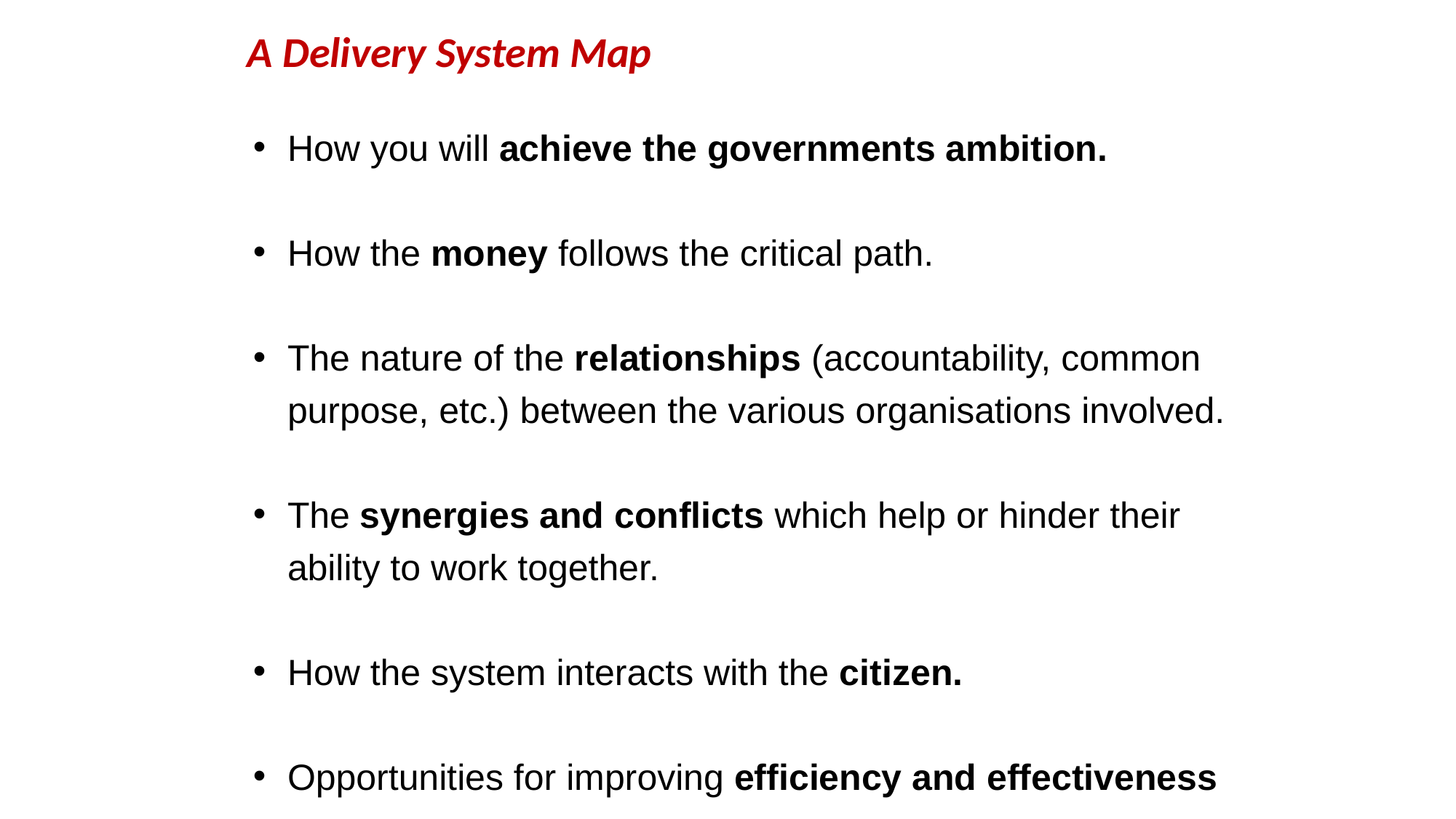

# A Delivery System Map

How you will achieve the governments ambition.

How the money follows the critical path.

The nature of the relationships (accountability, common purpose, etc.) between the various organisations involved.

The synergies and conflicts which help or hinder their ability to work together.

How the system interacts with the citizen.

Opportunities for improving efficiency and effectiveness